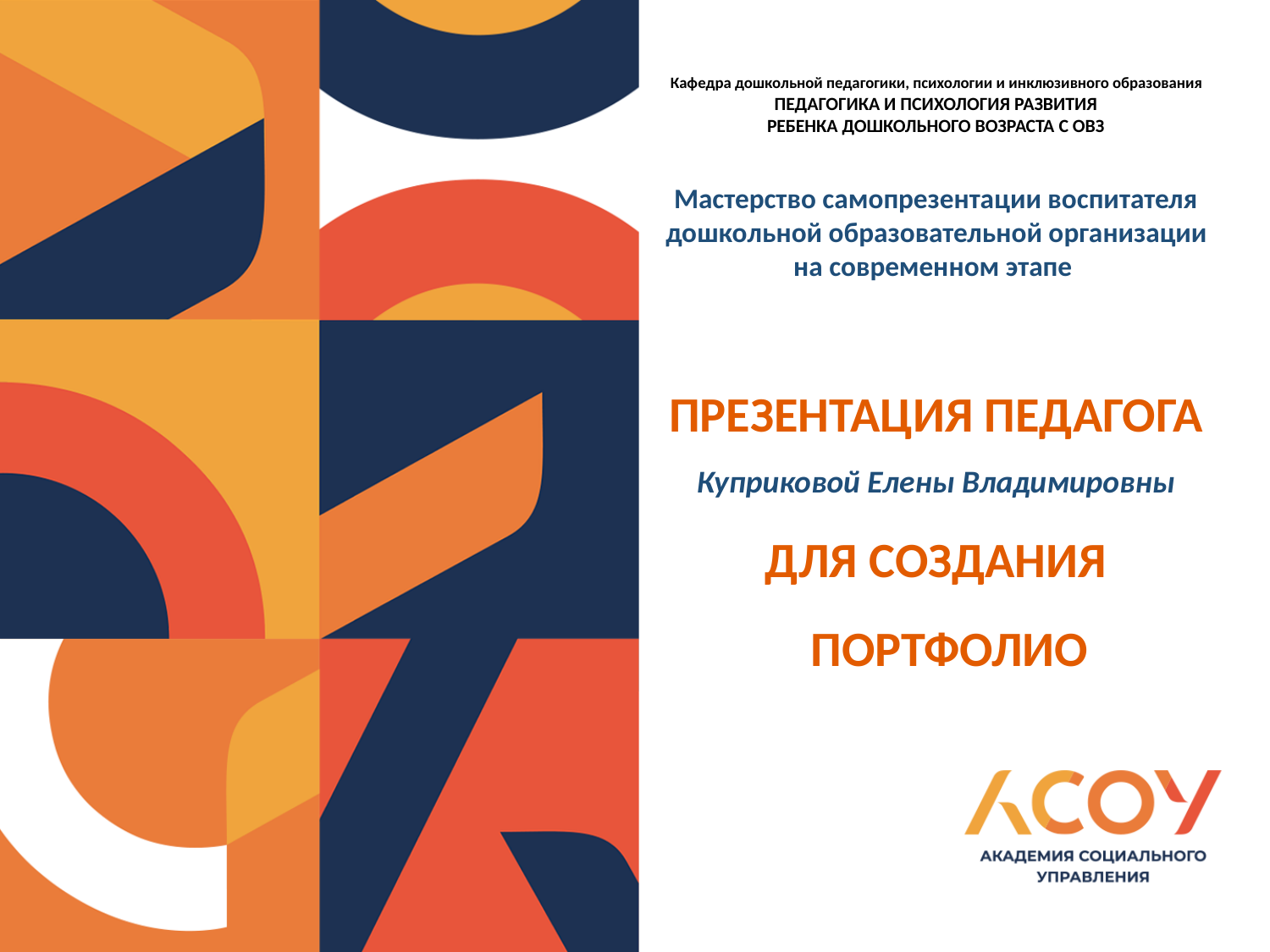

Кафедра дошкольной педагогики, психологии и инклюзивного образования
ПЕДАГОГИКА И ПСИХОЛОГИЯ РАЗВИТИЯ
РЕБЕНКА ДОШКОЛЬНОГО ВОЗРАСТА С ОВЗ

Мастерство самопрезентации воспитателя дошкольной образовательной организации
на современном этапе

Презентация педагога
Куприковой Елены Владимировны
Для создания портфолио